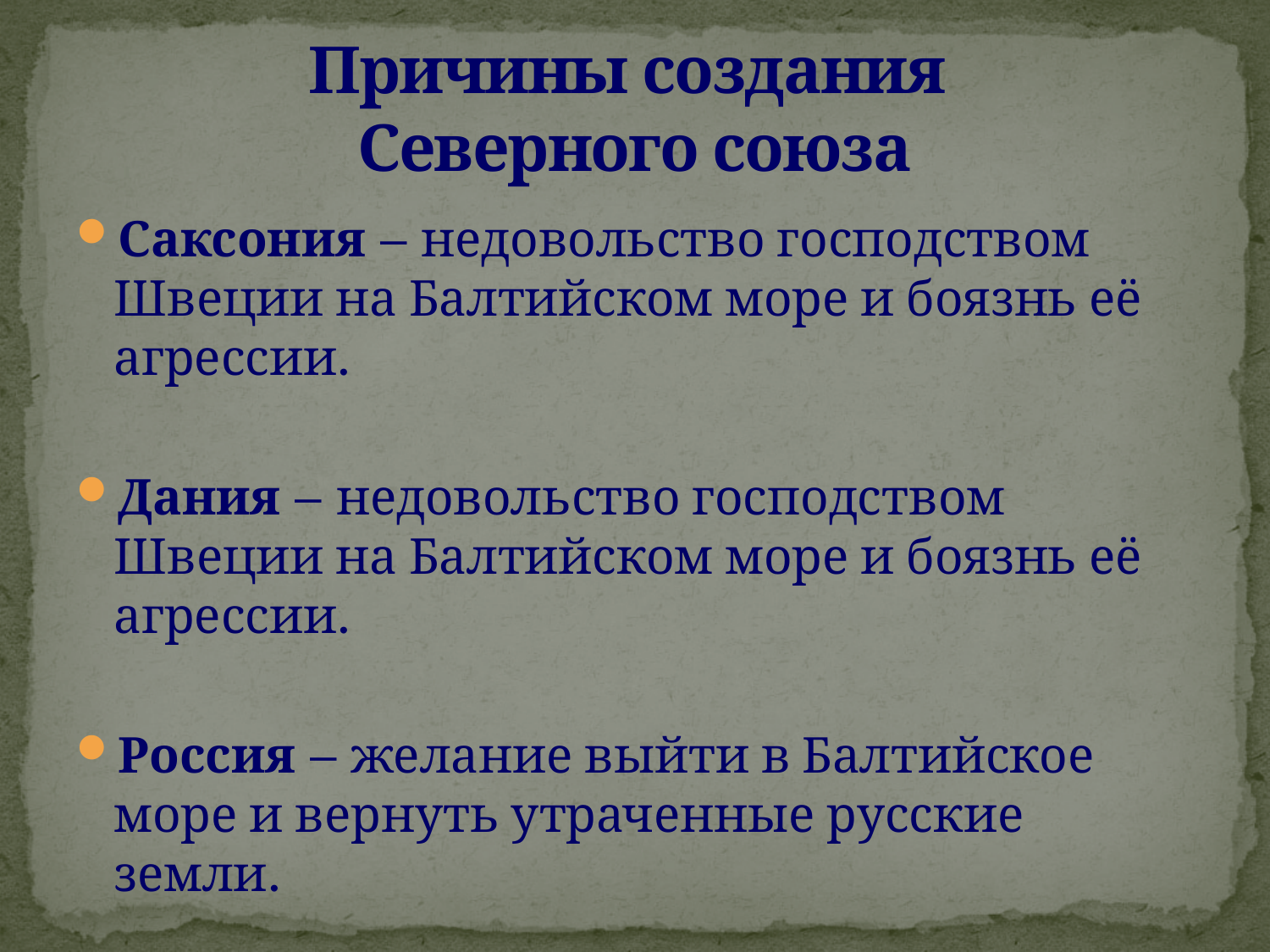

# Причины создания Северного союза
Саксония – недовольство господством Швеции на Балтийском море и боязнь её агрессии.

Дания – недовольство господством Швеции на Балтийском море и боязнь её агрессии.

Россия – желание выйти в Балтийское море и вернуть утраченные русские земли.